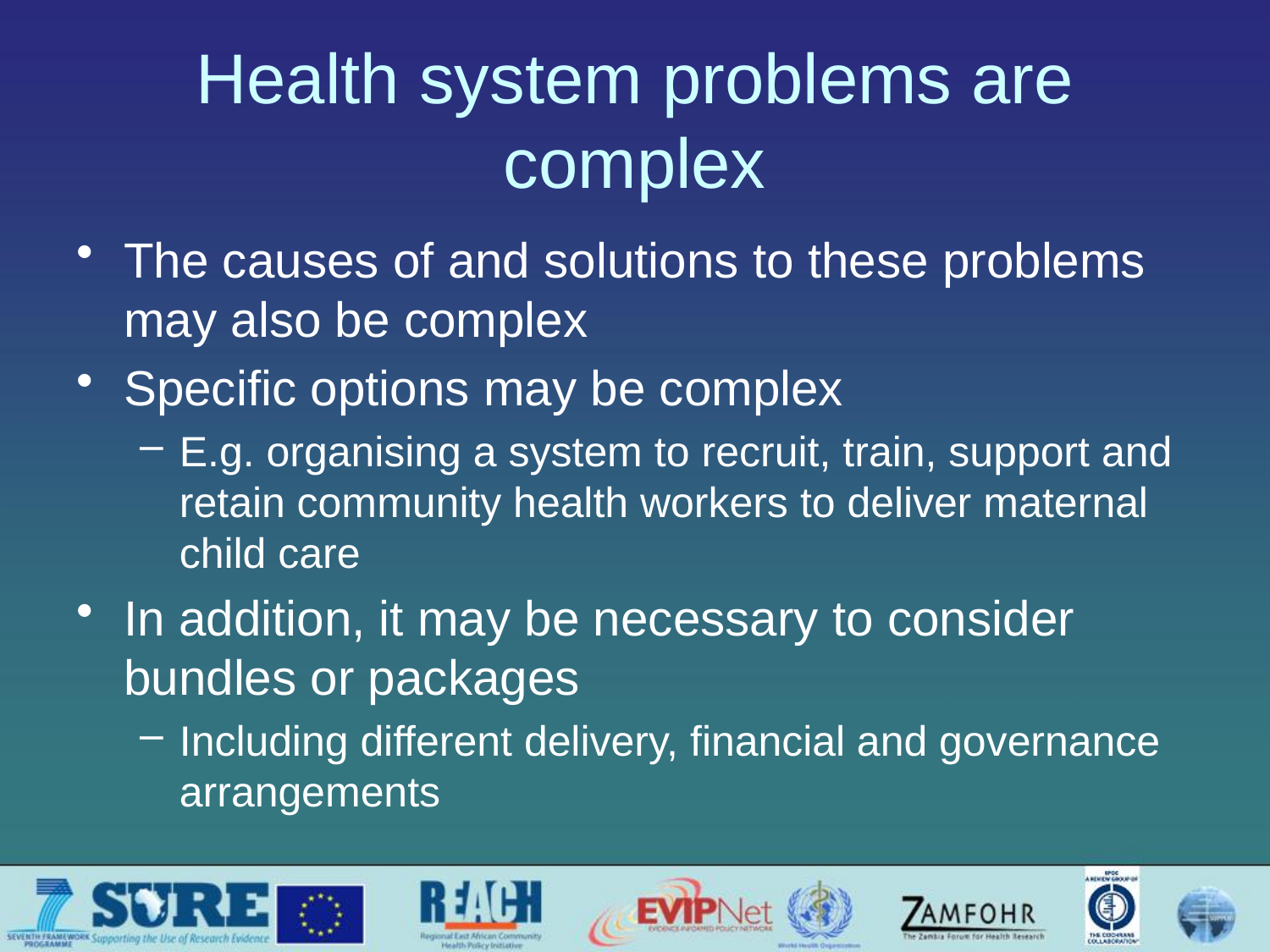

# Health system problems are complex
The causes of and solutions to these problems may also be complex
Specific options may be complex
E.g. organising a system to recruit, train, support and retain community health workers to deliver maternal child care
In addition, it may be necessary to consider bundles or packages
Including different delivery, financial and governance arrangements